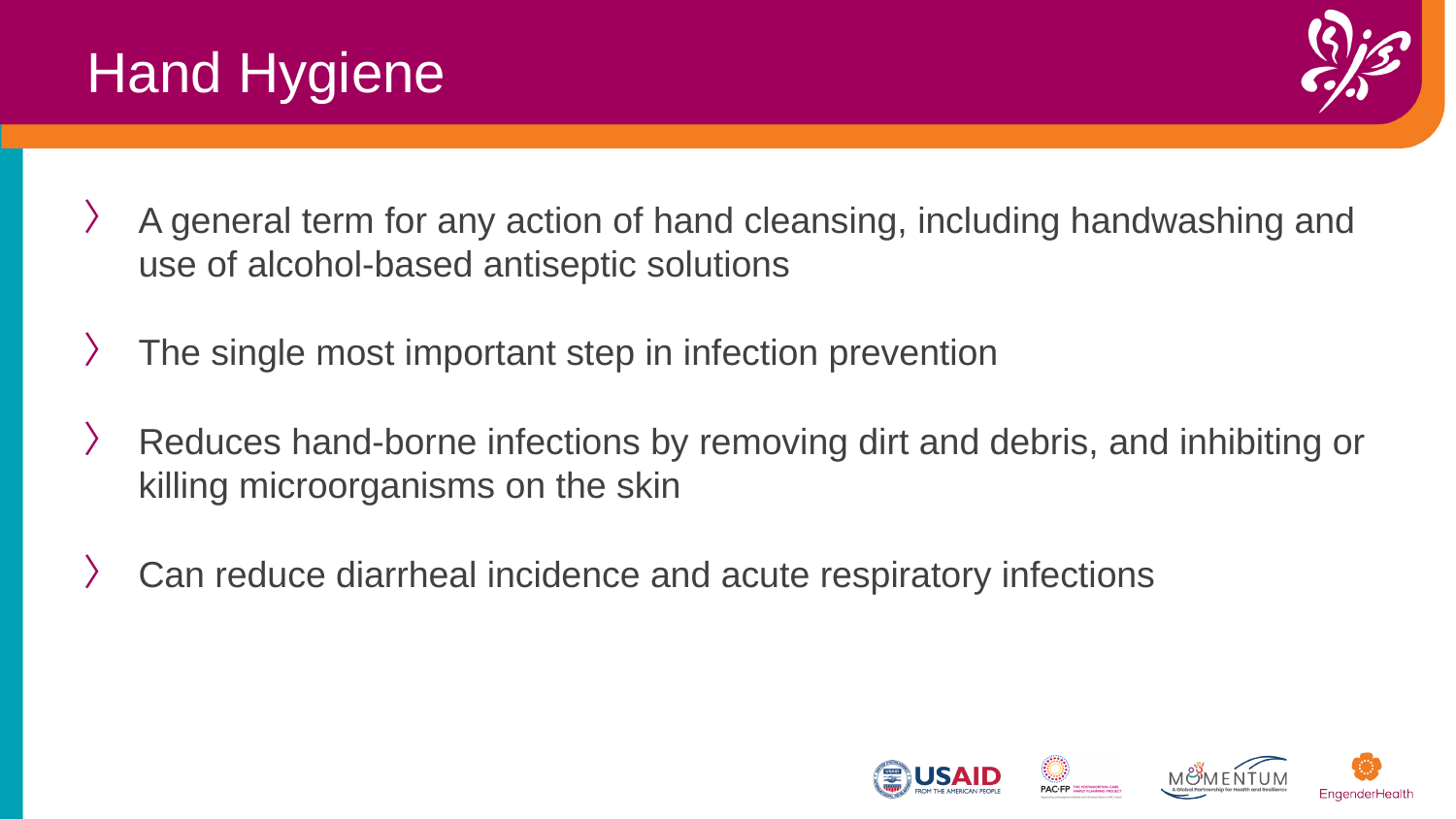

Hand Hygiene
A general term for any action of hand cleansing, including handwashing and use of alcohol-based antiseptic solutions
The single most important step in infection prevention
Reduces hand-borne infections by removing dirt and debris, and inhibiting or killing microorganisms on the skin
Can reduce diarrheal incidence and acute respiratory infections